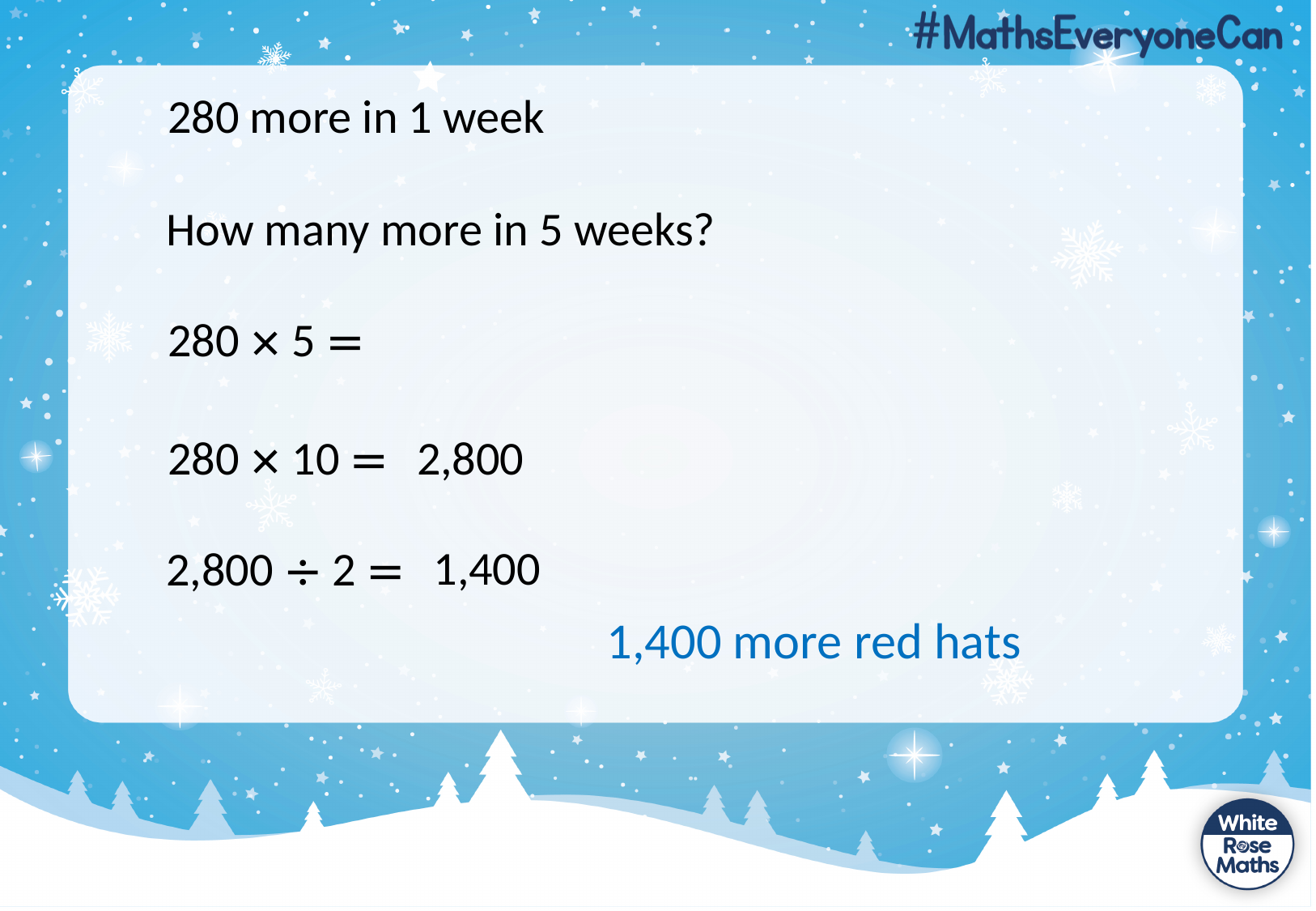

280 more in 1 week
How many more in 5 weeks?
280 × 5 =
280 × 10 =
2,800
1,400
2,800 ÷ 2 =
1,400 more red hats